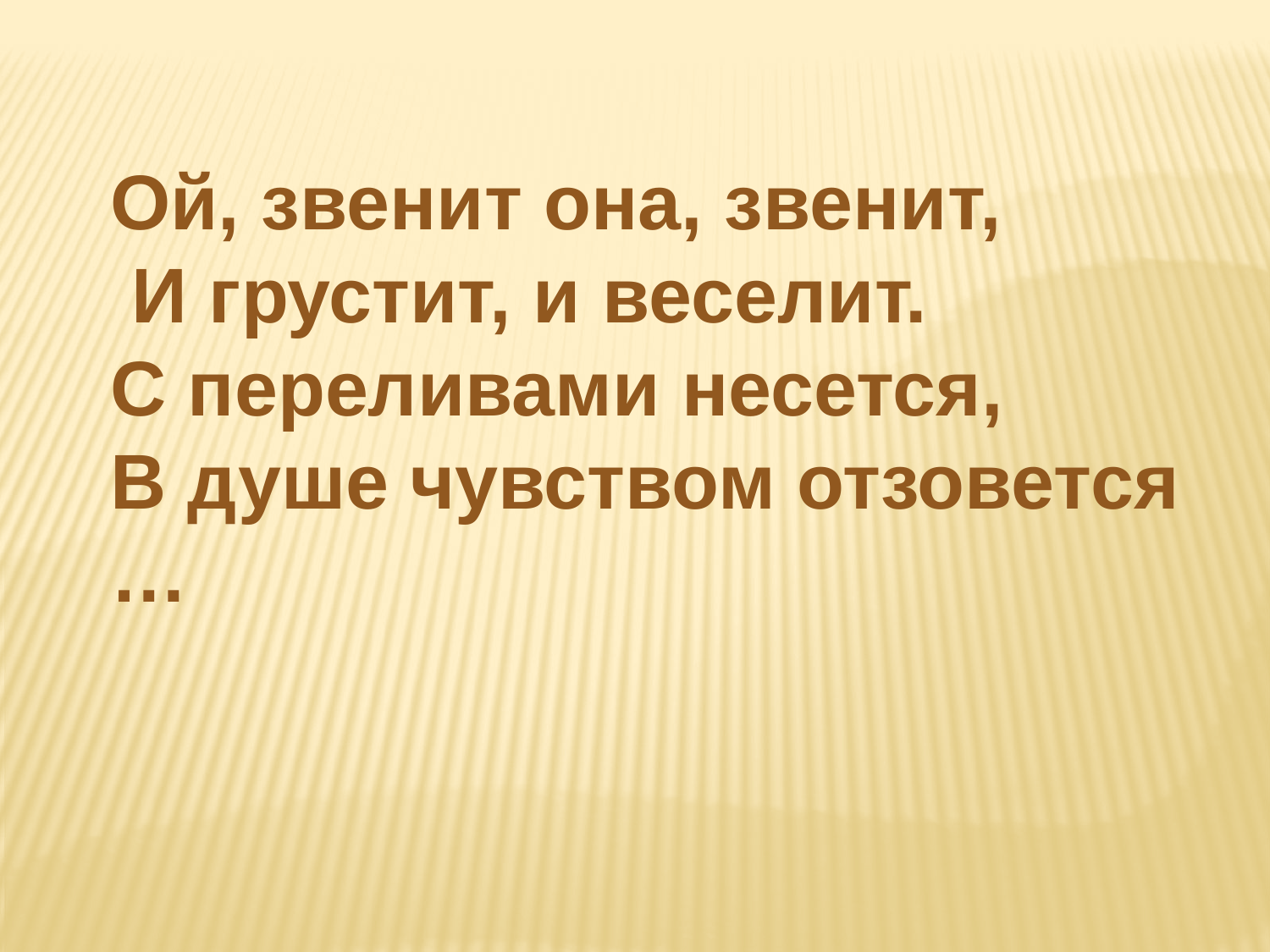

Ой, звенит она, звенит,
 И грустит, и веселит.
С переливами несется,
В душе чувством отзовется
…